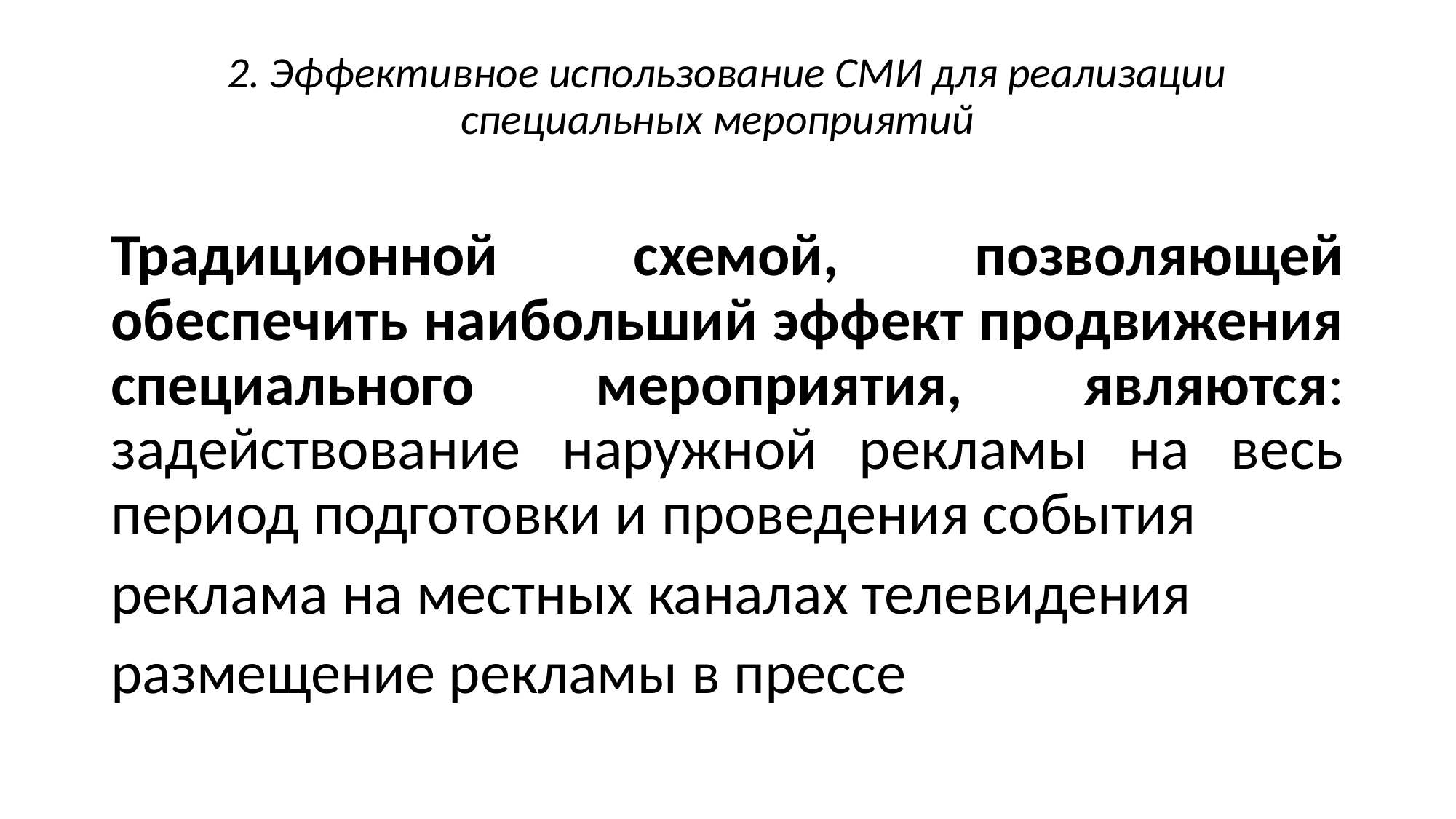

# 2. Эффективное использование СМИ для реализации специальных мероприятий
Традиционной схемой, позволяющей обеспечить наибольший эффект продвижения специального мероприятия, являются: задействование наружной рекламы на весь период подготовки и проведения события
реклама на местных каналах телевидения
размещение рекламы в прессе